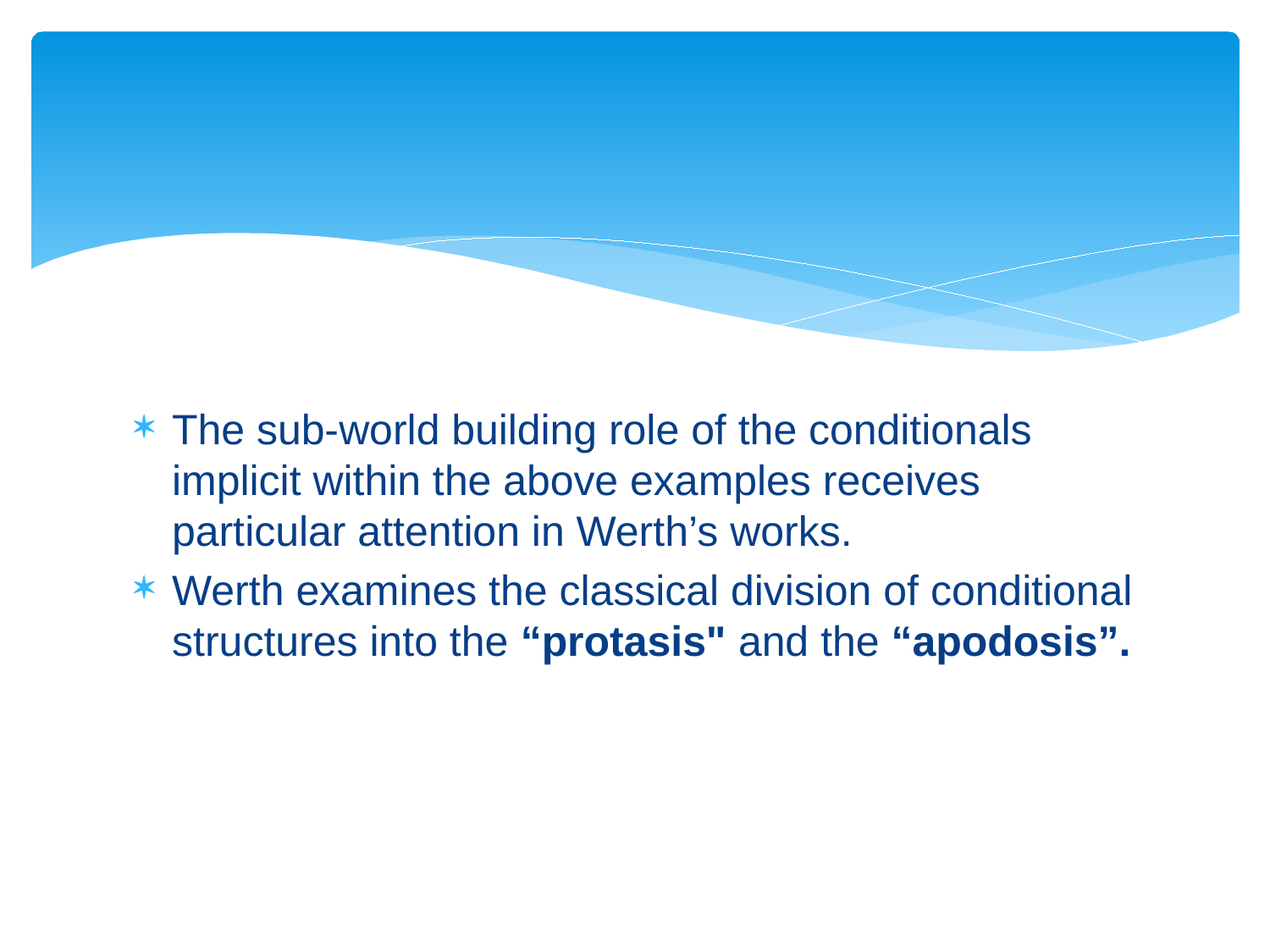

The sub-world building role of the conditionals implicit within the above examples receives particular attention in Werth’s works.
Werth examines the classical division of conditional structures into the “protasis" and the “apodosis”.